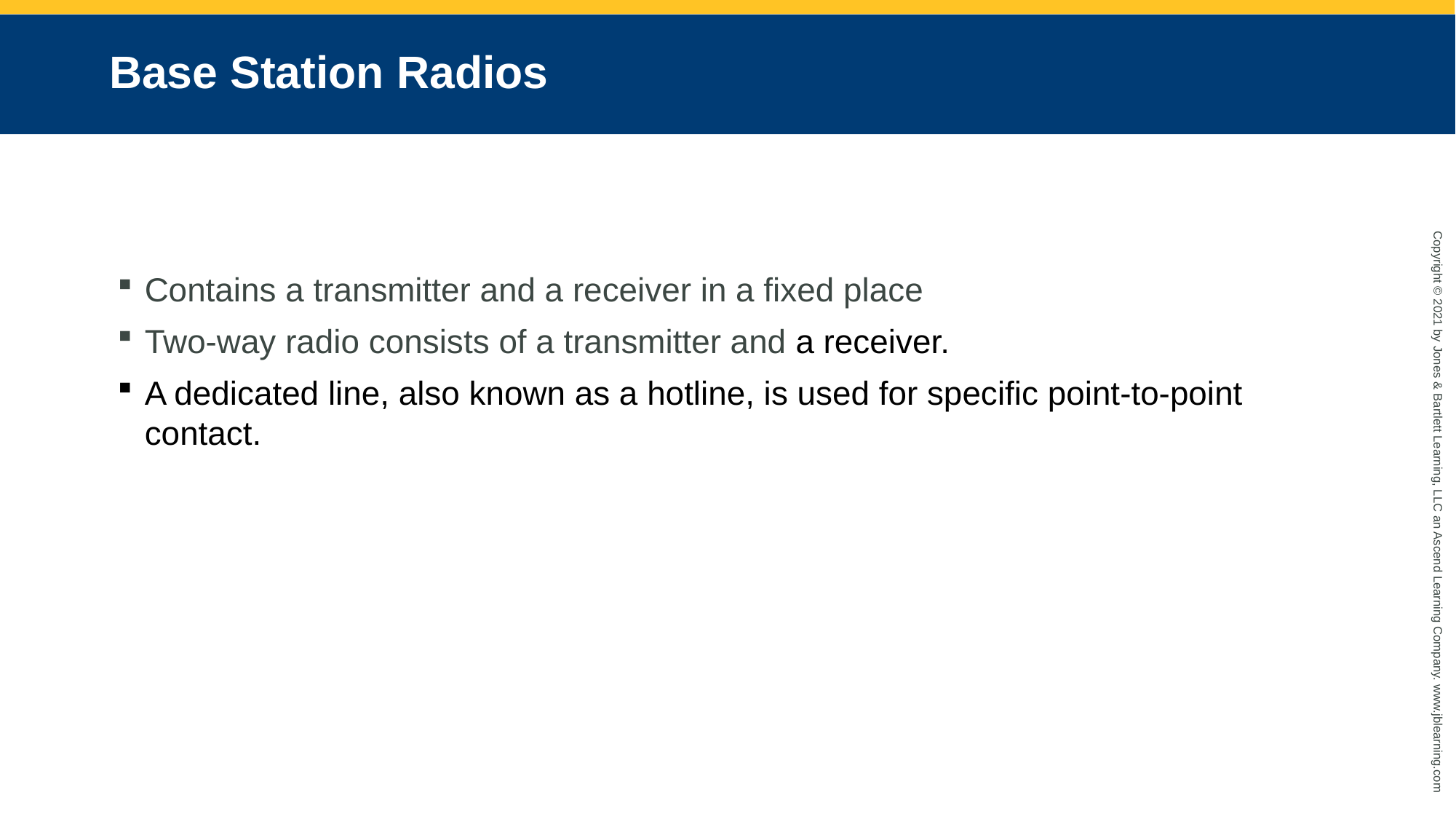

# Base Station Radios
Contains a transmitter and a receiver in a fixed place
Two-way radio consists of a transmitter and a receiver.
A dedicated line, also known as a hotline, is used for specific point-to-point contact.